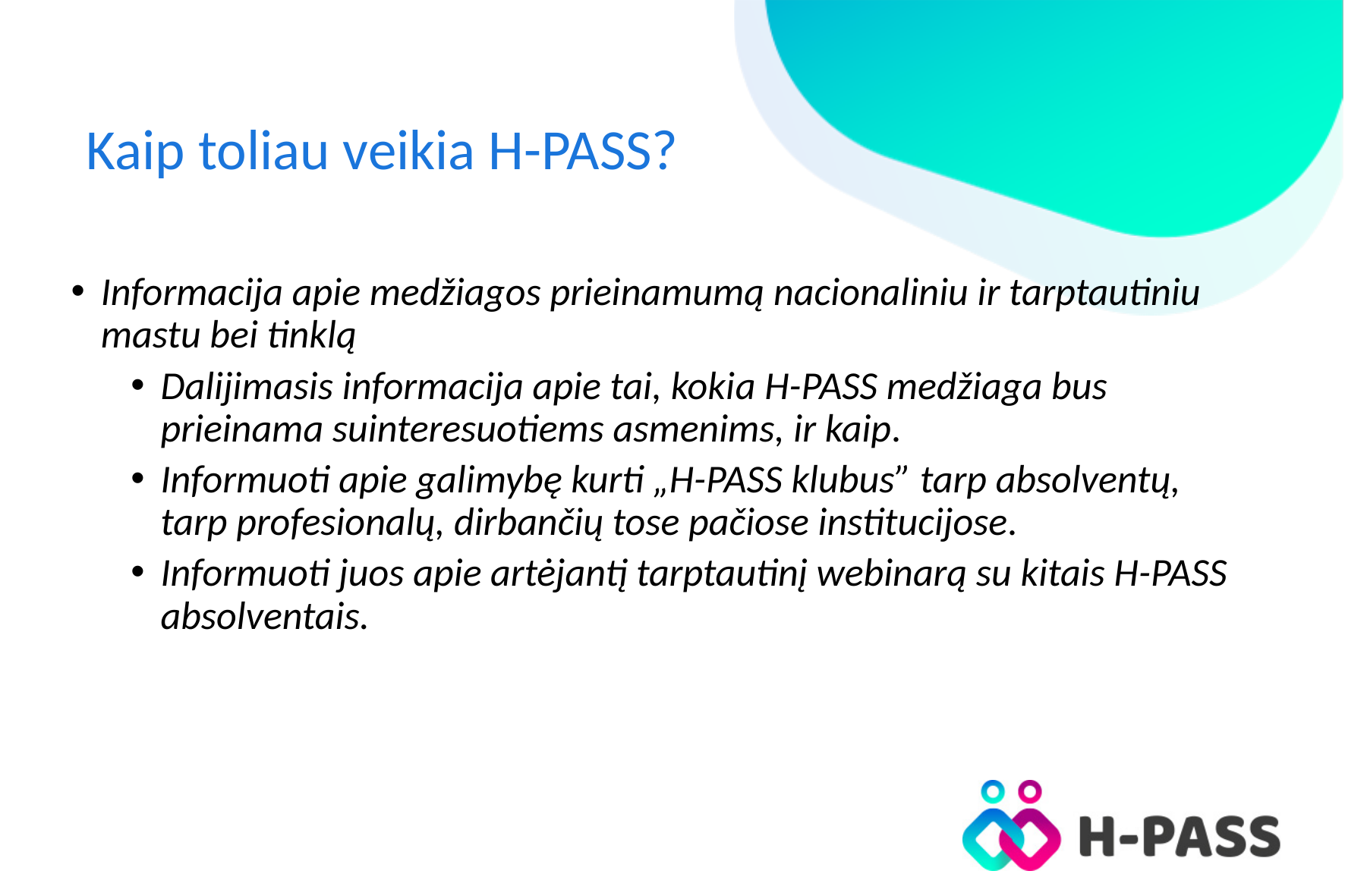

# Kaip toliau veikia H-PASS?
Informacija apie medžiagos prieinamumą nacionaliniu ir tarptautiniu mastu bei tinklą
Dalijimasis informacija apie tai, kokia H-PASS medžiaga bus prieinama suinteresuotiems asmenims, ir kaip.
Informuoti apie galimybę kurti „H-PASS klubus” tarp absolventų, tarp profesionalų, dirbančių tose pačiose institucijose.
Informuoti juos apie artėjantį tarptautinį webinarą su kitais H-PASS absolventais.